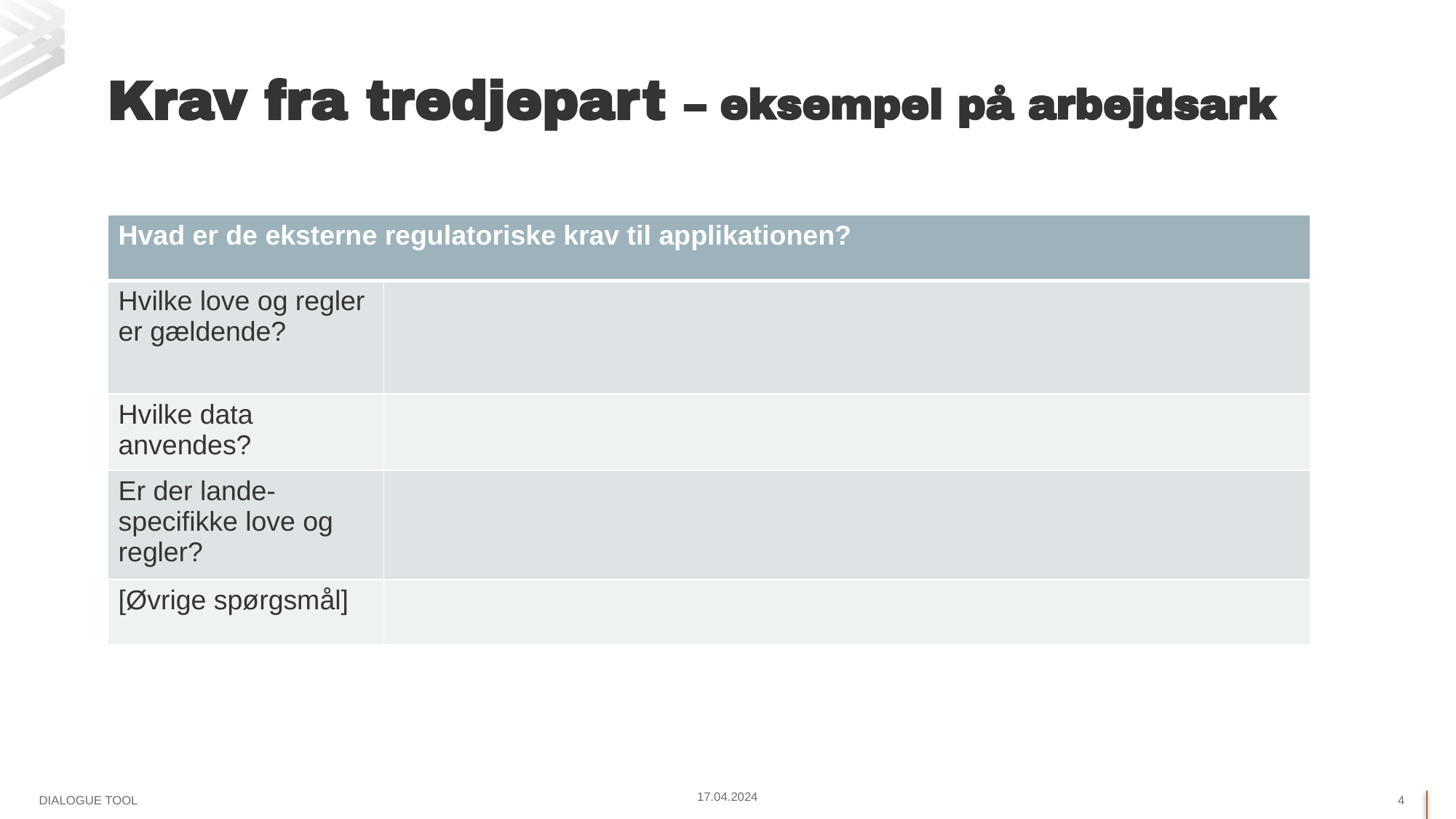

# Krav fra tredjepart – eksempel på arbejdsark
| Hvad er de eksterne regulatoriske krav til applikationen? |  |
| --- | --- |
| Hvilke love og regler er gældende? |  |
| Hvilke data anvendes? |  |
| Er der lande-specifikke love og regler? |  |
| [Øvrige spørgsmål] |  |
17.04.2024
4
DIALOGUE TOOL